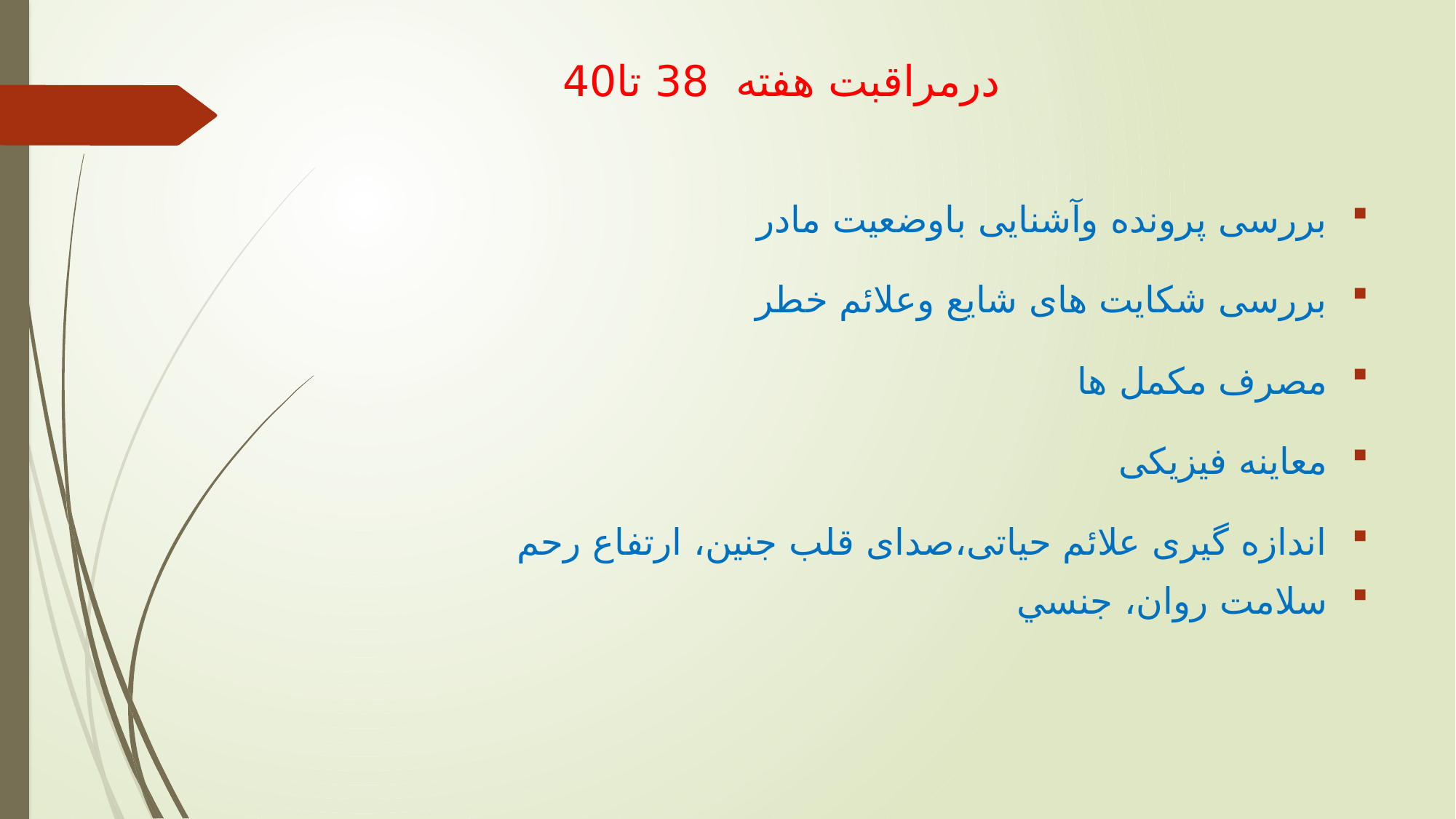

# درمراقبت هفته  38 تا40
بررسی پرونده وآشنایی باوضعیت مادر
بررسی شکایت های شایع وعلائم خطر
مصرف مکمل ها
معاینه فیزیکی
اندازه گیری علائم حیاتی،صدای قلب جنین، ارتفاع رحم
سلامت روان، جنسي